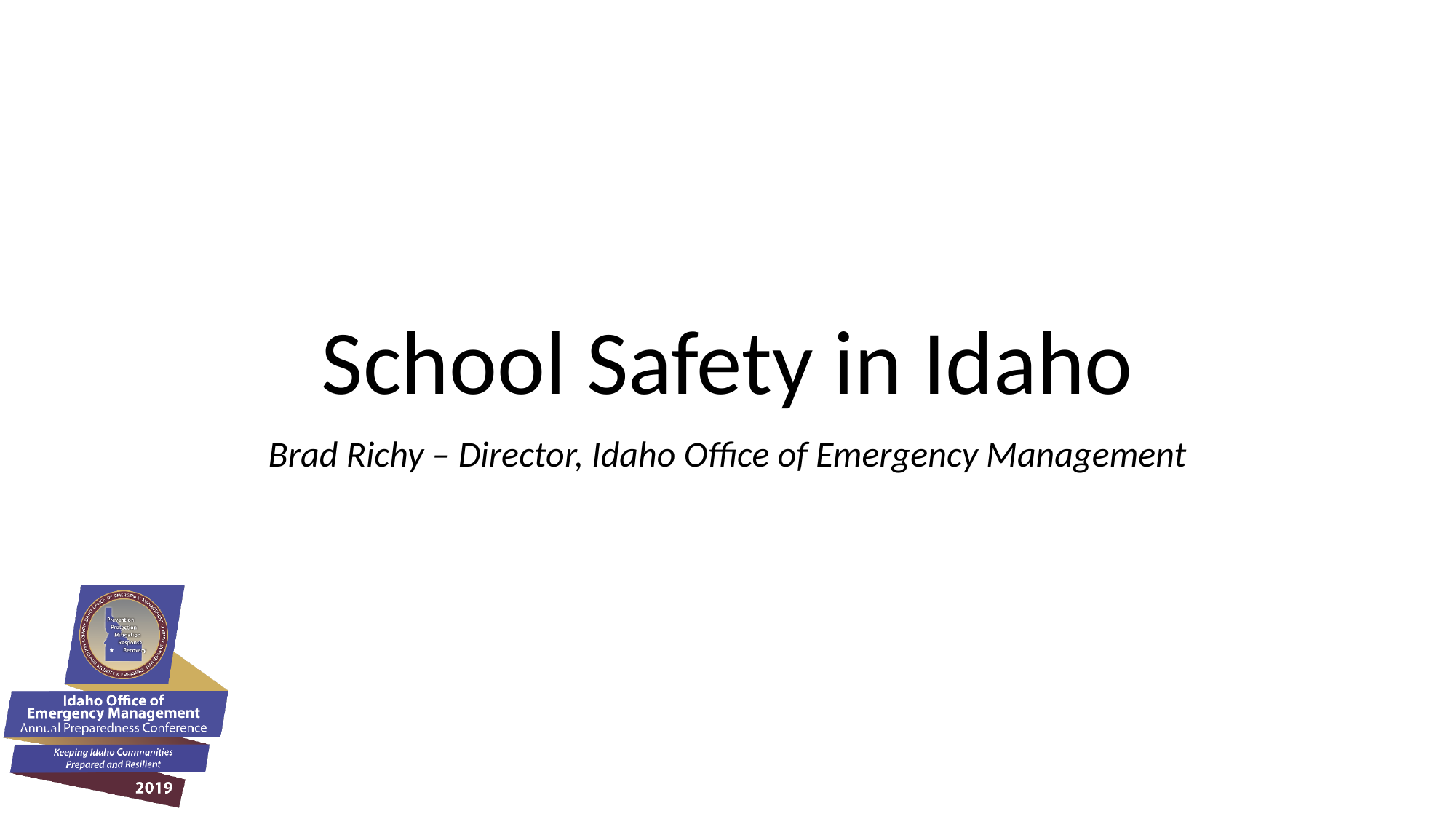

# School Safety in Idaho
Brad Richy – Director, Idaho Office of Emergency Management